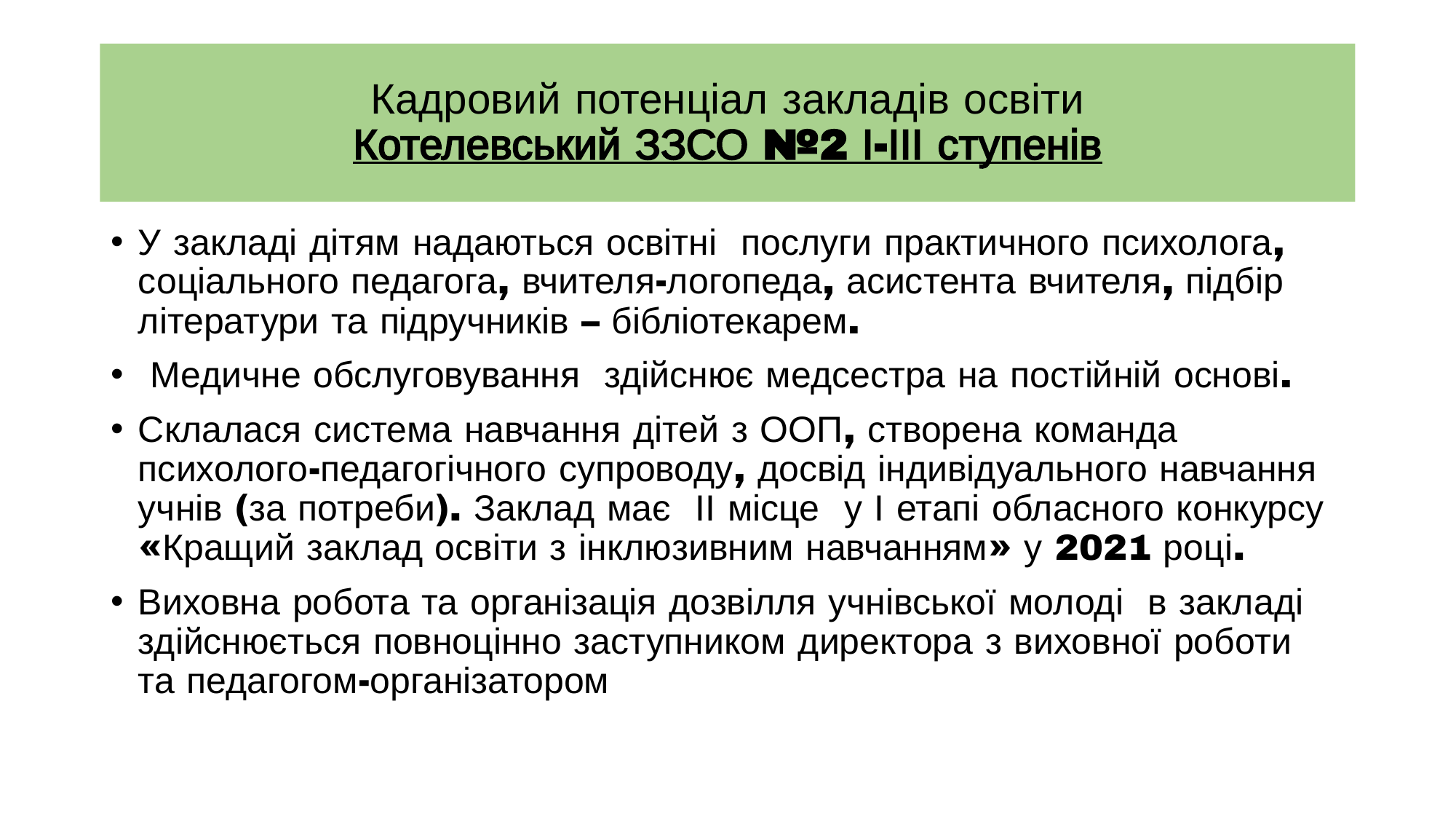

#
Кадровий потенціал закладів освіти
Котелевський ЗЗСО №2 І-ІІІ ступенів
У закладі дітям надаються освітні  послуги практичного психолога, соціального педагога, вчителя-логопеда, асистента вчителя, підбір літератури та підручників – бібліотекарем.
 Медичне обслуговування  здійснює медсестра на постійній основі.
Склалася система навчання дітей з ООП, створена команда психолого-педагогічного супроводу, досвід індивідуального навчання учнів (за потреби). Заклад має  ІІ місце  у І етапі обласного конкурсу «Кращий заклад освіти з інклюзивним навчанням» у 2021 році.
Виховна робота та організація дозвілля учнівської молоді  в закладі здійснюється повноцінно заступником директора з виховної роботи  та педагогом-організатором